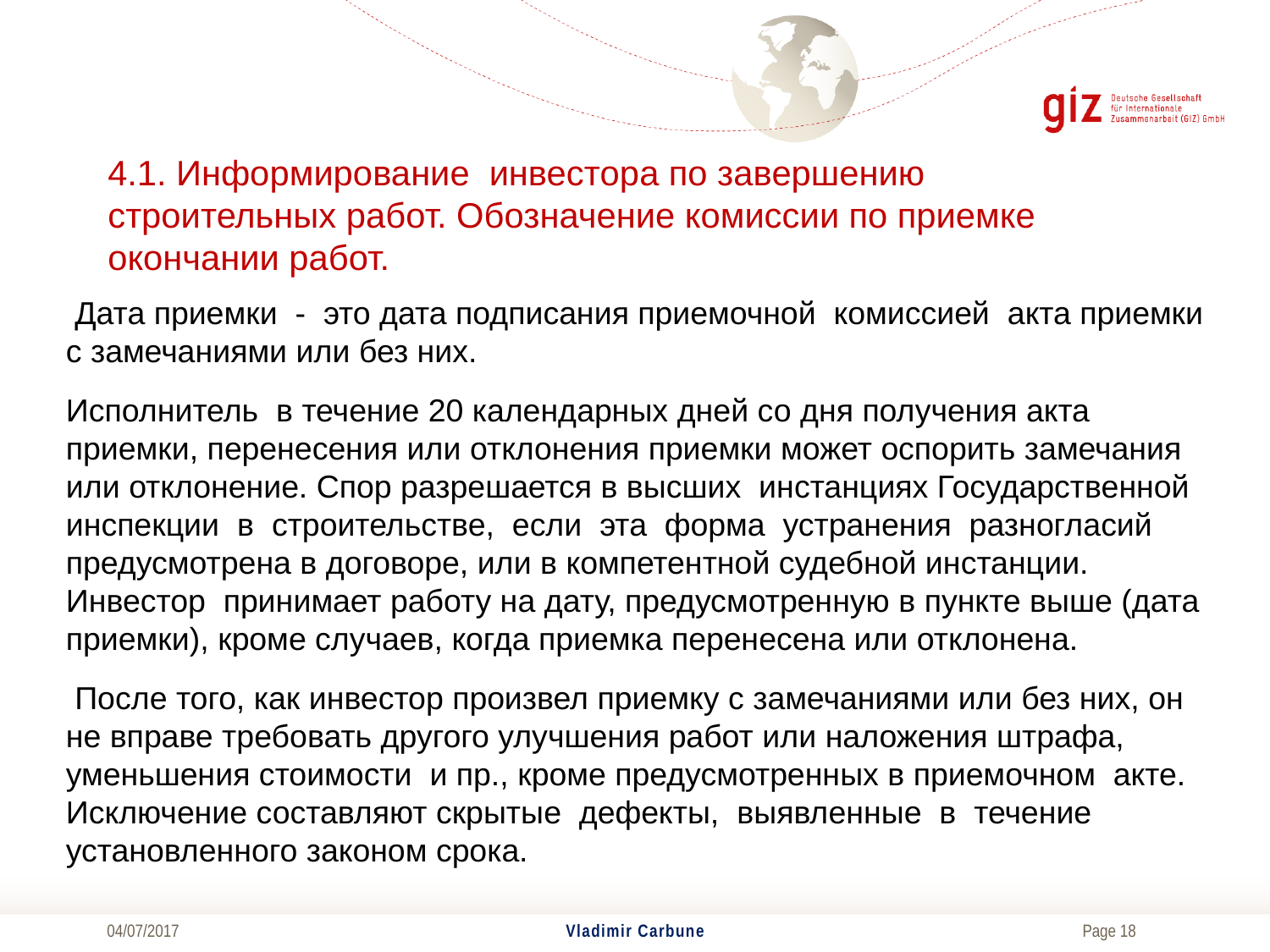

# 4.1. Информирование  инвестора по завершению строительных работ. Обозначение комиссии по приемке  окончании работ.
 Дата приемки  -  это дата подписания приемочной  комиссией  акта приемки с замечаниями или без них.
Исполнитель  в течение 20 календарных дней со дня получения акта приемки, перенесения или отклонения приемки может оспорить замечания или отклонение. Спор разрешается в высших  инстанциях Государственной инспекции  в  строительстве,  если  эта  форма  устранения  разногласий предусмотрена в договоре, или в компетентной судебной инстанции. Инвестор  принимает работу на дату, предусмотренную в пункте выше (дата приемки), кроме случаев, когда приемка перенесена или отклонена.
 После того, как инвестор произвел приемку с замечаниями или без них, он не вправе требовать другого улучшения работ или наложения штрафа, уменьшения стоимости  и пр., кроме предусмотренных в приемочном  акте. Исключение составляют скрытые  дефекты,  выявленные  в  течение установленного законом срока.

04/07/2017
Vladimir Carbune